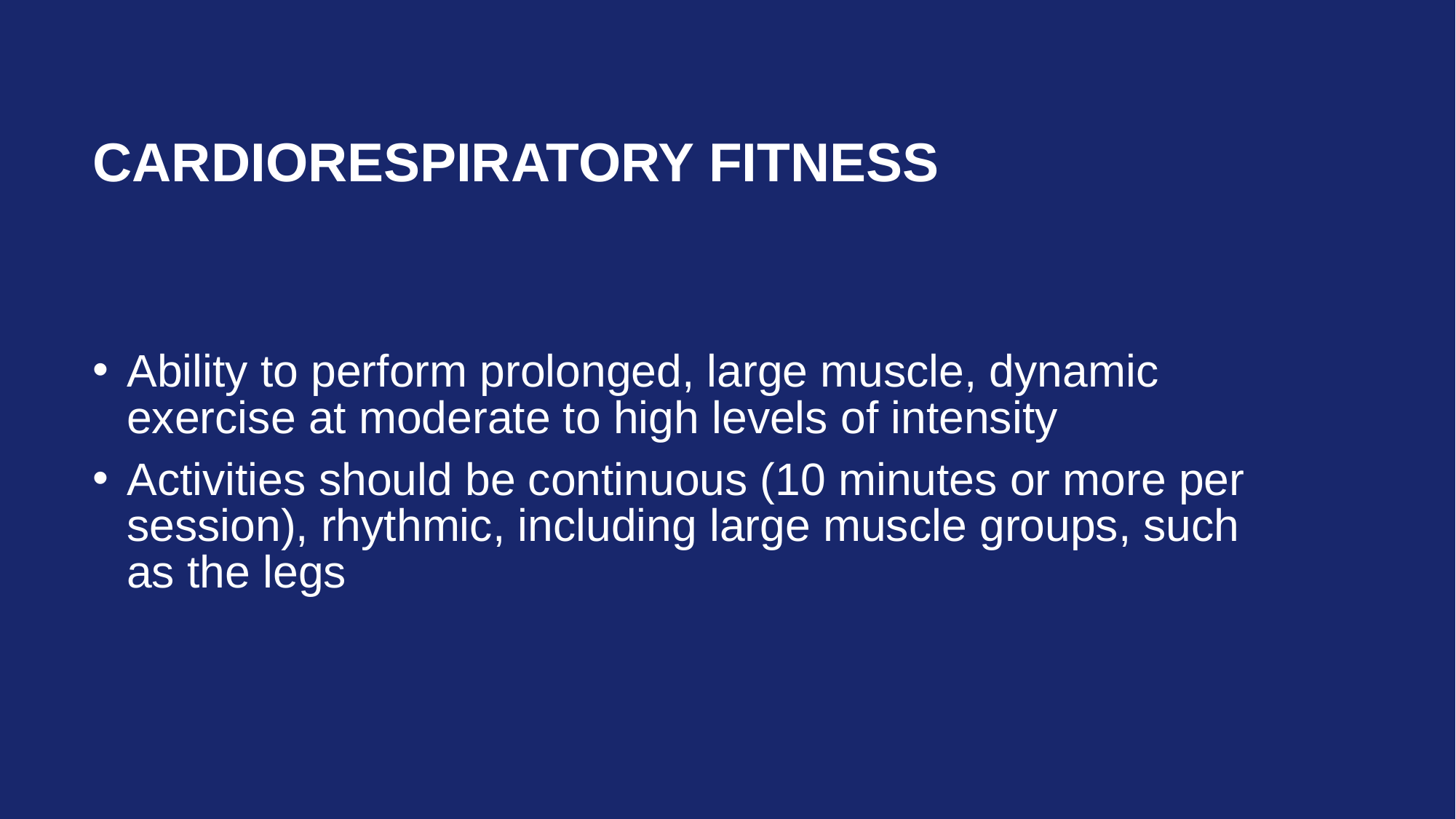

# Cardiorespiratory fitness
Ability to perform prolonged, large muscle, dynamic exercise at moderate to high levels of intensity
Activities should be continuous (10 minutes or more per session), rhythmic, including large muscle groups, such as the legs